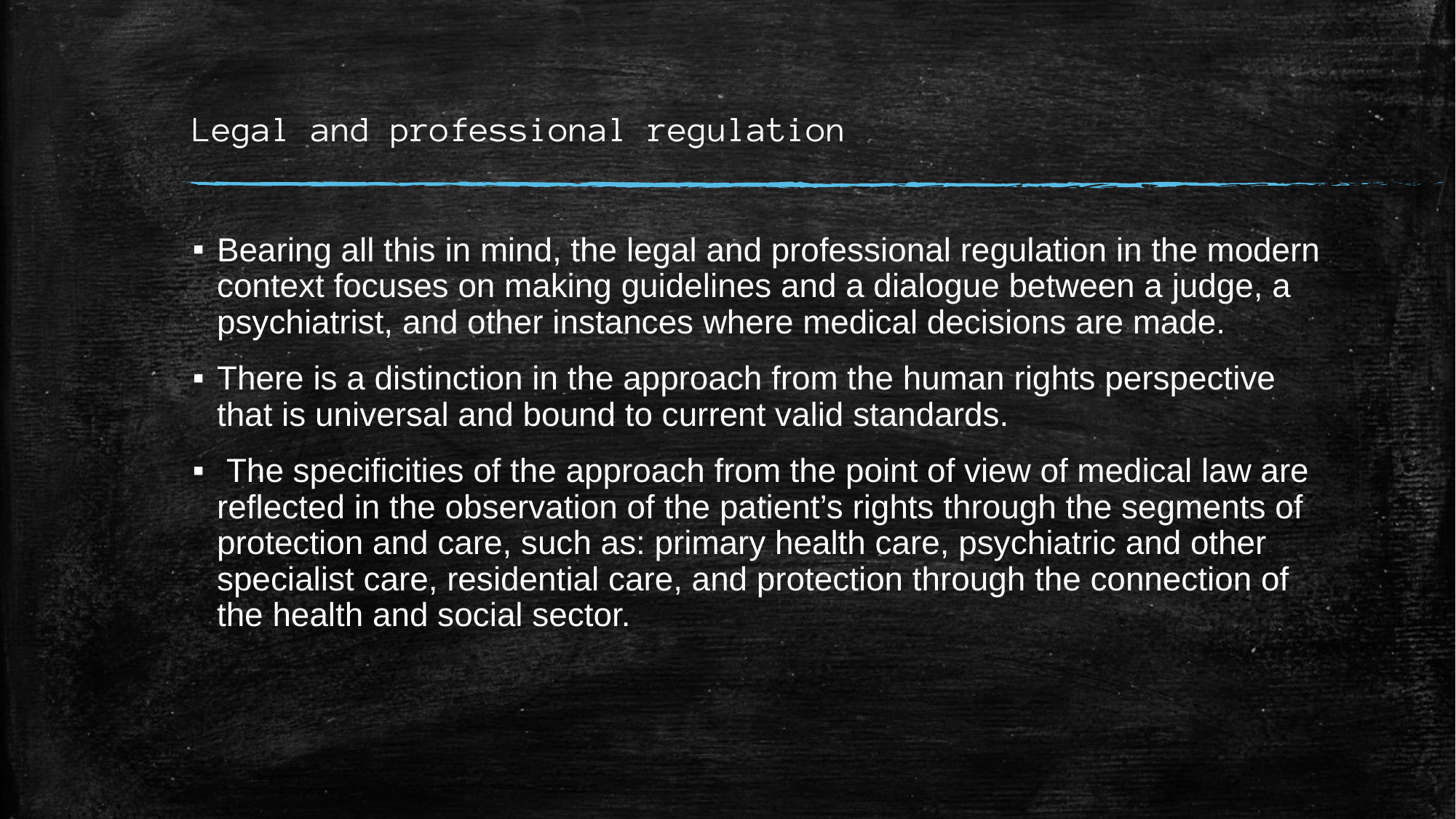

# Legal and professional regulation
Bearing all this in mind, the legal and professional regulation in the modern context focuses on making guidelines and a dialogue between a judge, a psychiatrist, and other instances where medical decisions are made.
There is a distinction in the approach from the human rights perspective that is universal and bound to current valid standards.
 The speciﬁcities of the approach from the point of view of medical law are reﬂected in the observation of the patient’s rights through the segments of protection and care, such as: primary health care, psychiatric and other specialist care, residential care, and protection through the connection of the health and social sector.